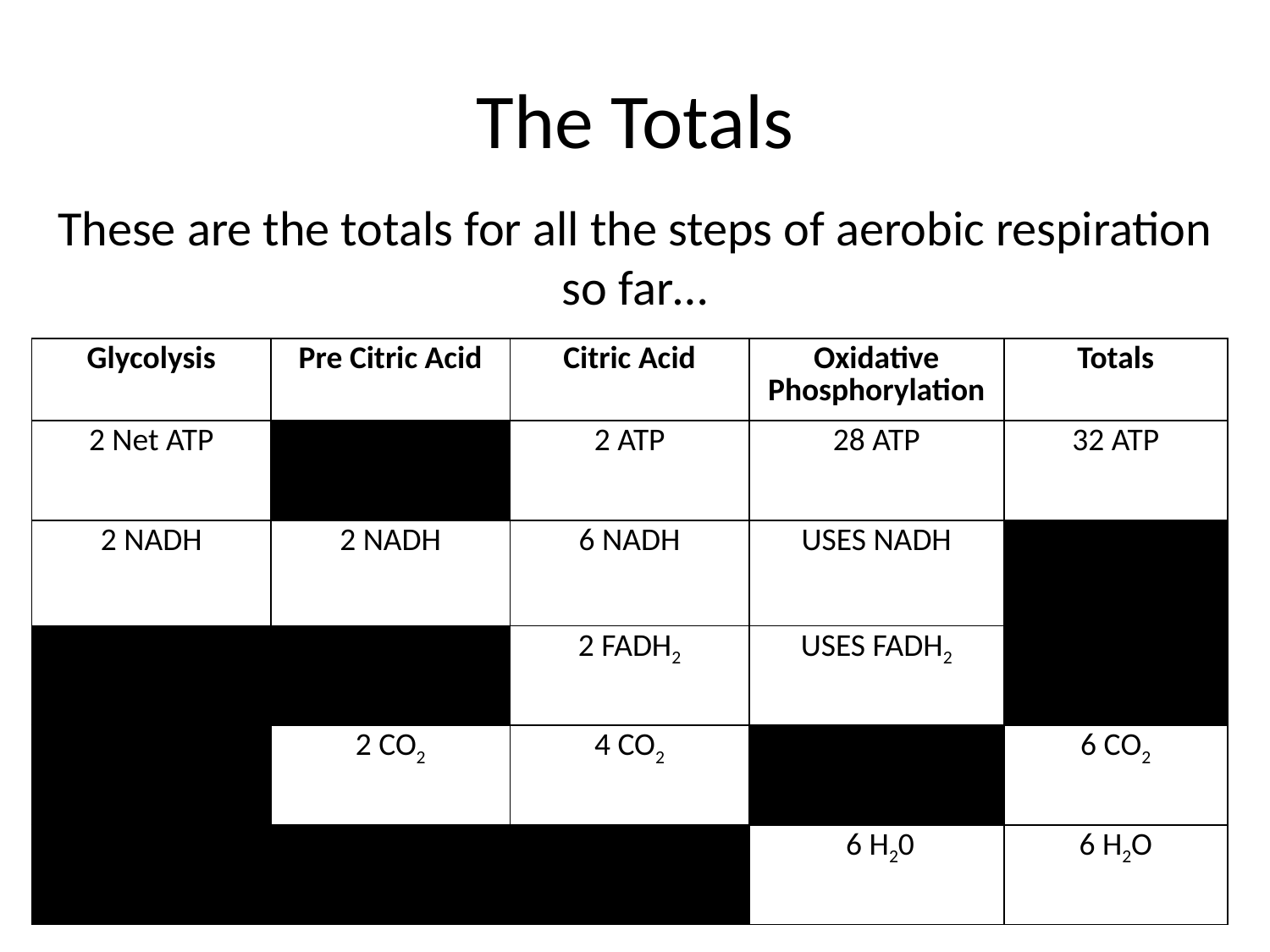

# The Totals
These are the totals for all the steps of aerobic respiration so far…

| Glycolysis | Pre Citric Acid | Citric Acid | Oxidative Phosphorylation | Totals |
| --- | --- | --- | --- | --- |
| 2 Net ATP |  | 2 ATP | 28 ATP | 32 ATP |
| 2 NADH | 2 NADH | 6 NADH | USES NADH |  |
|  |  | 2 FADH2 | USES FADH2 |  |
|  | 2 CO2 | 4 CO2 |  | 6 CO2 |
|  |  |  | 6 H20 | 6 H2O |